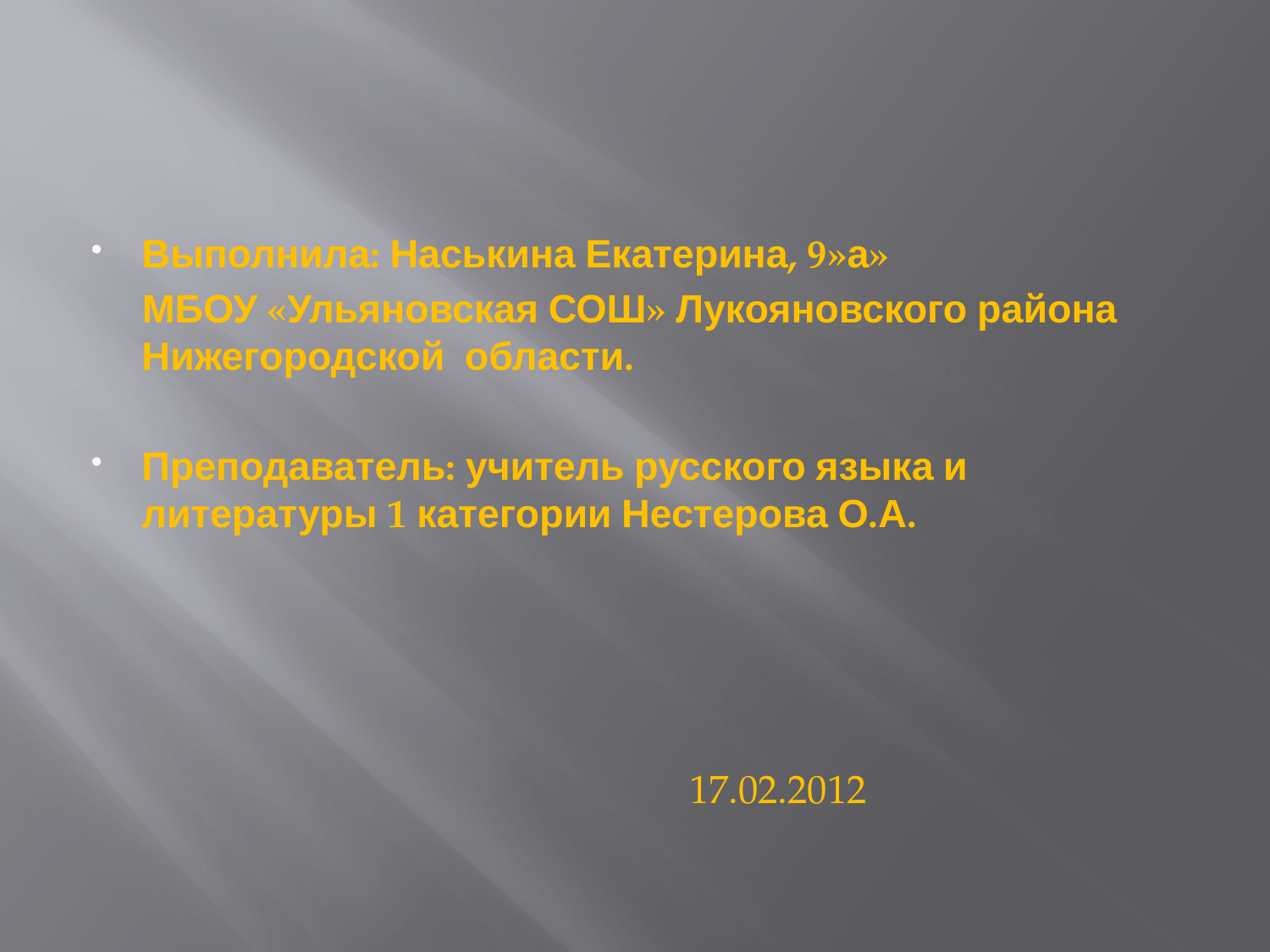

#
Выполнила: Наськина Екатерина, 9»а»
     МБОУ «Ульяновская СОШ» Лукояновского района  Нижегородской  области.

Преподаватель: учитель русского языка и литературы 1 категории Нестерова О.А.

                                                            17.02.2012